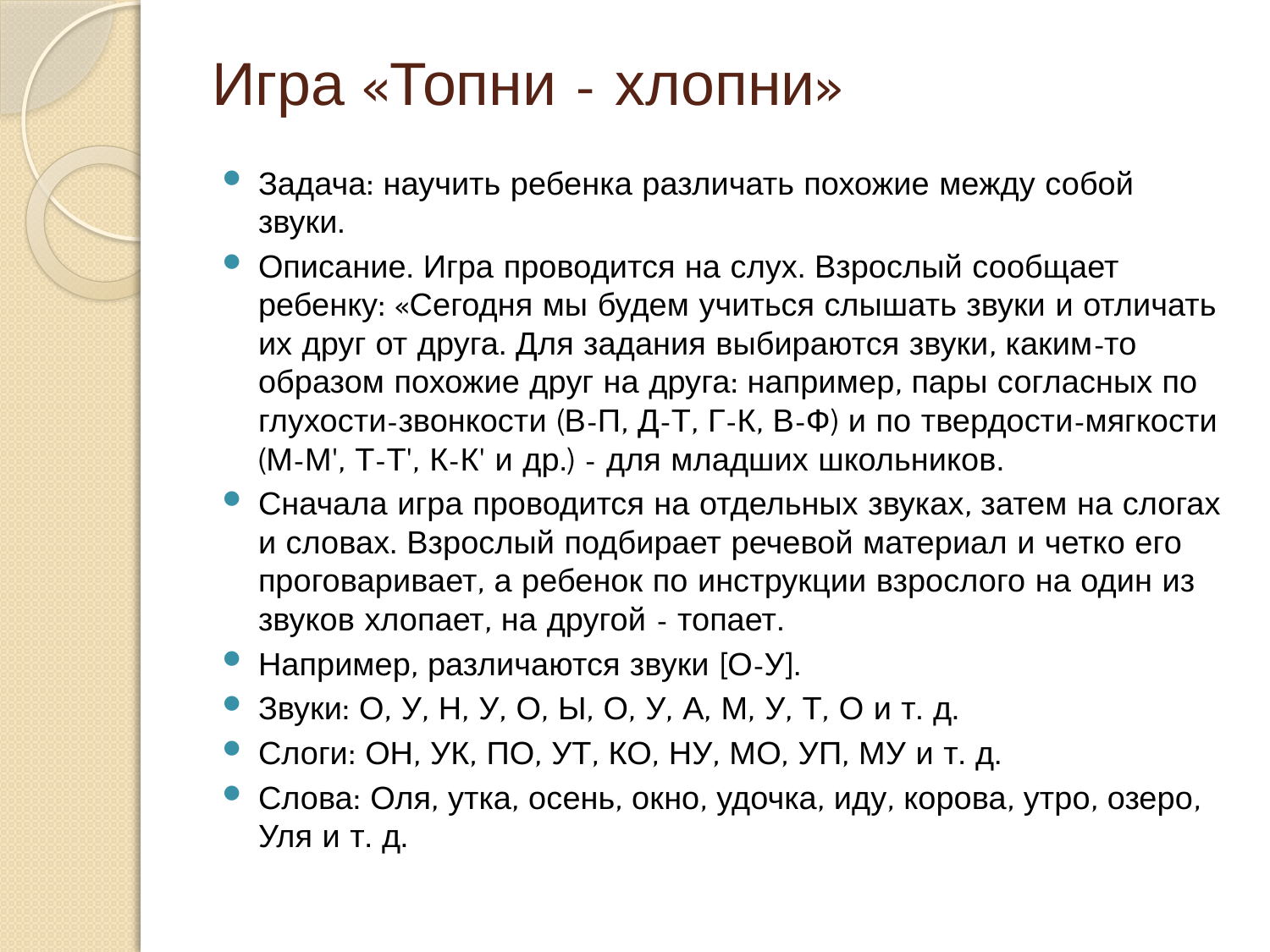

# Игра «Топни - хлопни»
Задача: научить ребенка различать похожие между собой звуки.
Описание. Игра проводится на слух. Взрослый сообщает ребенку: «Сегодня мы будем учиться слышать звуки и отличать их друг от друга. Для задания выбираются звуки, каким-то образом похожие друг на друга: например, пары согласных по глухости-звонкости (В-П, Д-Т, Г-К, В-Ф) и по твердости-мягкости (М-М', Т-Т', К-К' и др.) - для младших школьников.
Сначала игра проводится на отдельных звуках, затем на слогах и словах. Взрослый подбирает речевой материал и четко его проговаривает, а ребенок по инструкции взрослого на один из звуков хлопает, на другой - топает.
Например, различаются звуки [О-У].
Звуки: О, У, Н, У, О, Ы, О, У, А, М, У, Т, О и т. д.
Слоги: ОН, УК, ПО, УТ, КО, НУ, МО, УП, МУ и т. д.
Слова: Оля, утка, осень, окно, удочка, иду, корова, утро, озеро, Уля и т. д.